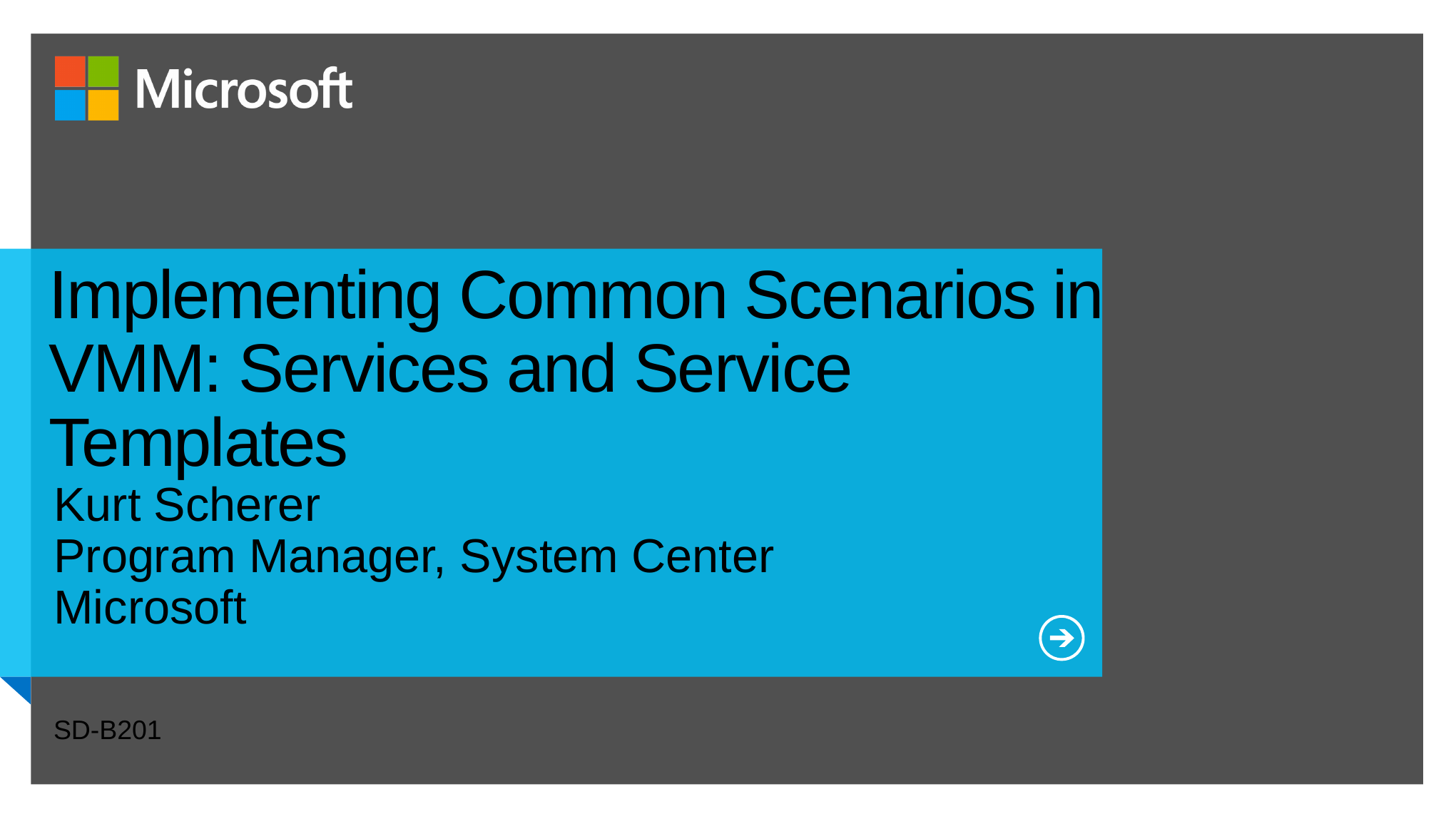

# Implementing Common Scenarios in VMM: Services and Service Templates
Kurt Scherer
Program Manager, System Center
Microsoft
SD-B201